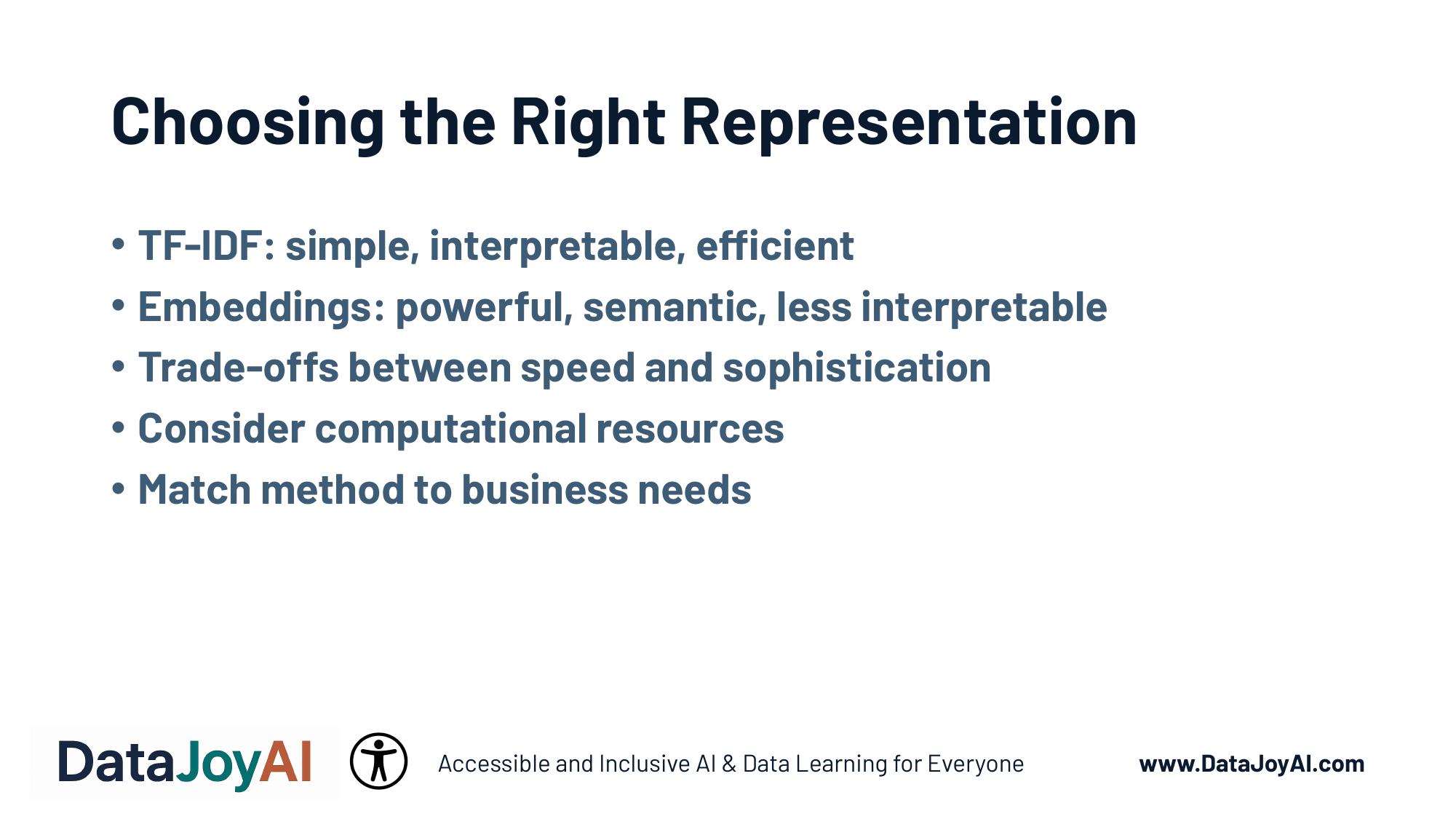

# Choosing the Right Representation
TF-IDF: simple, interpretable, efficient
Embeddings: powerful, semantic, less interpretable
Trade-offs between speed and sophistication
Consider computational resources
Match method to business needs